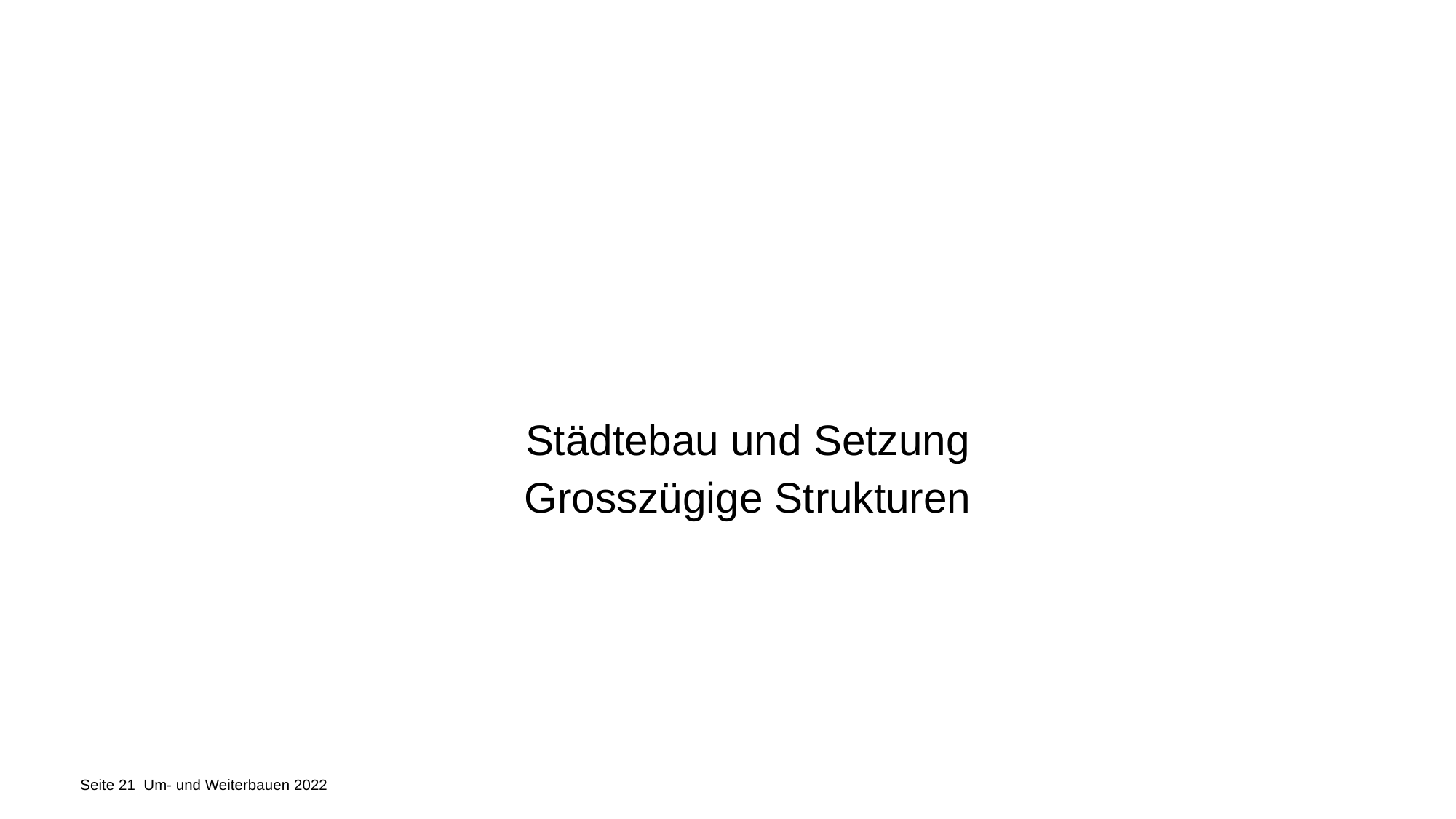

Städtebau und Setzung
Grosszügige Strukturen

Seite 21  Um- und Weiterbauen 2022